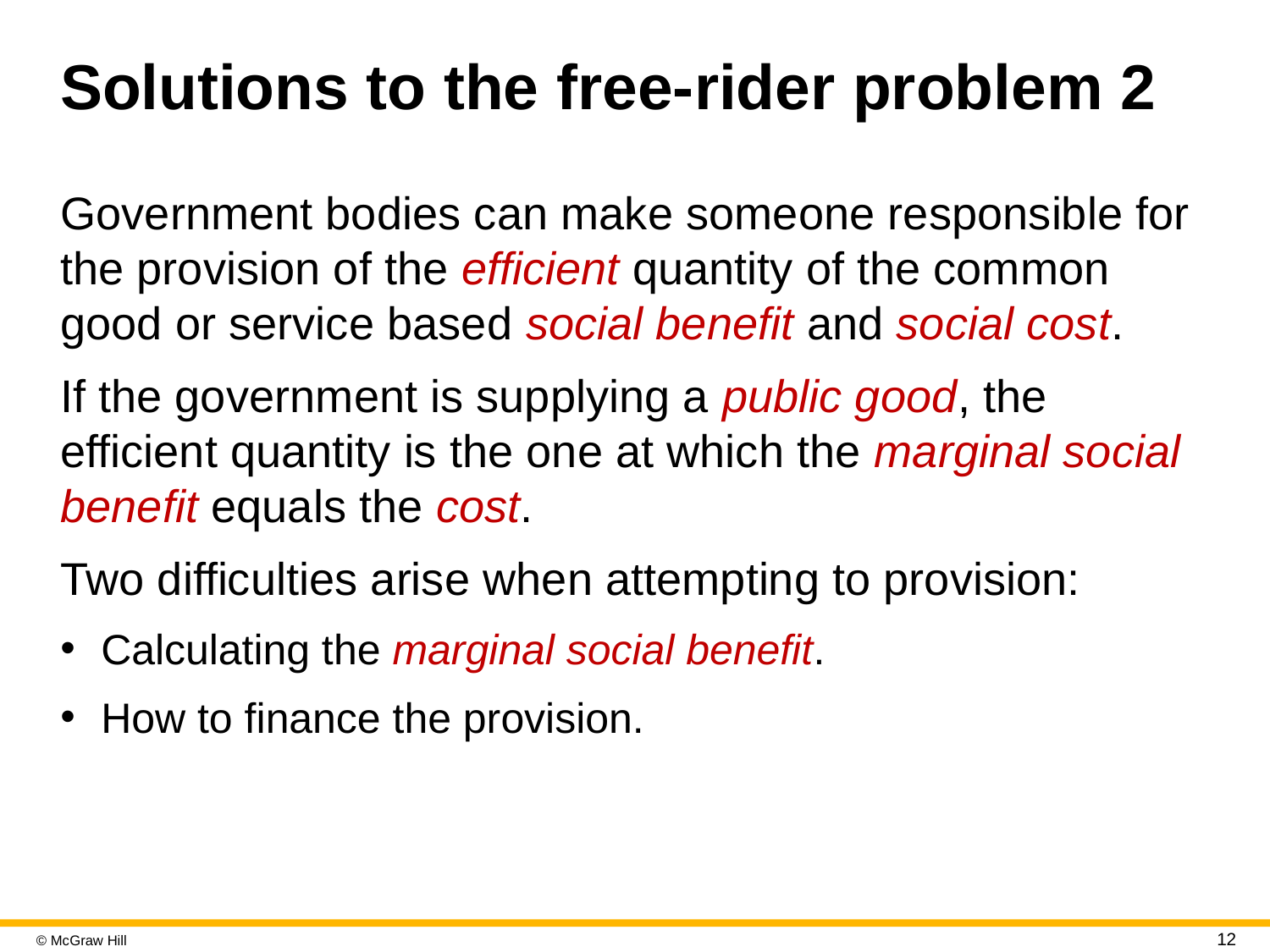

# Solutions to the free-rider problem 2
Government bodies can make someone responsible for the provision of the efficient quantity of the common good or service based social benefit and social cost.
If the government is supplying a public good, the efficient quantity is the one at which the marginal social benefit equals the cost.
Two difficulties arise when attempting to provision:
Calculating the marginal social benefit.
How to finance the provision.